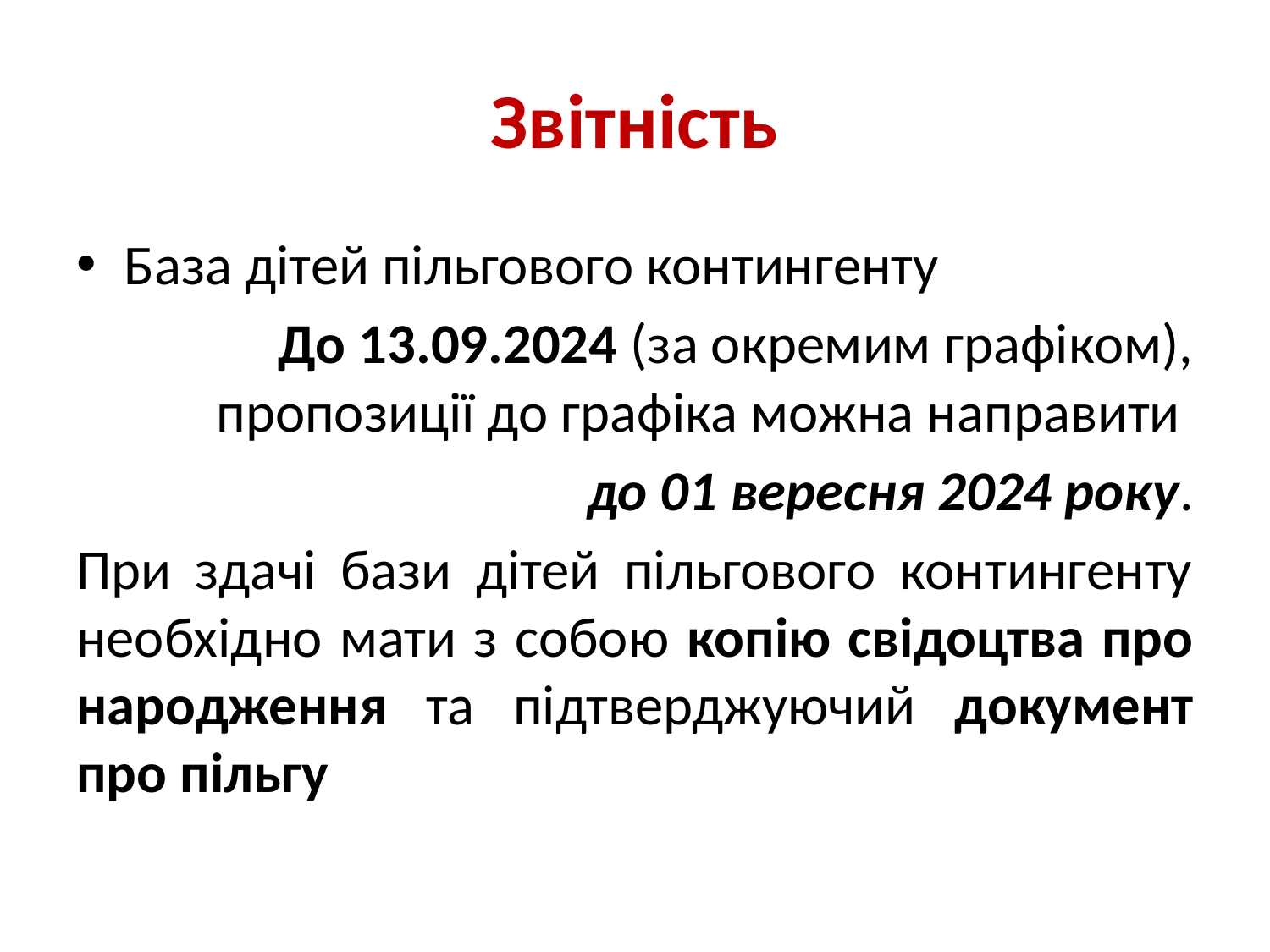

# Звітність
База дітей пільгового контингенту
До 13.09.2024 (за окремим графіком), пропозиції до графіка можна направити
до 01 вересня 2024 року.
При здачі бази дітей пільгового контингенту необхідно мати з собою копію свідоцтва про народження та підтверджуючий документ про пільгу